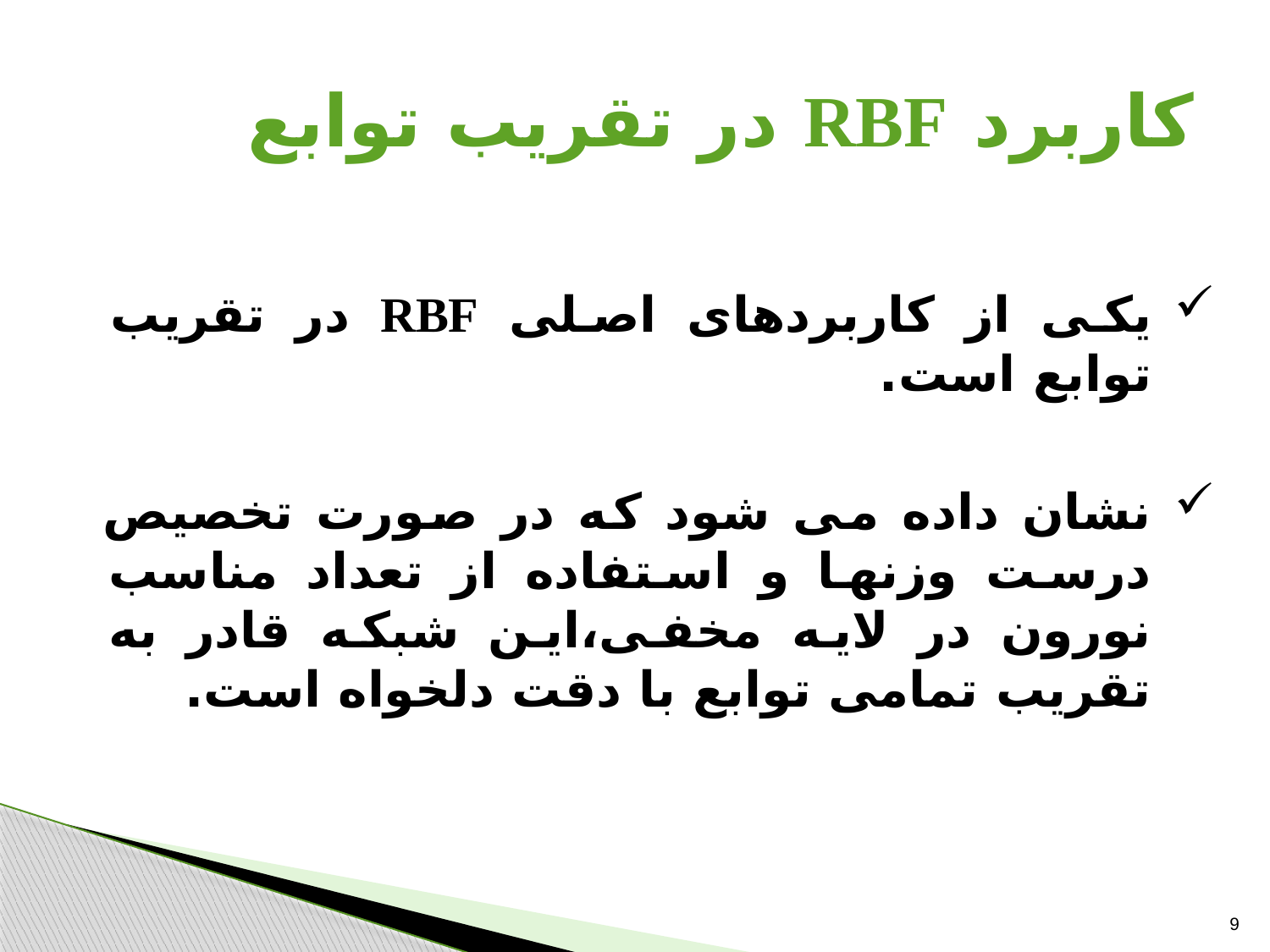

# کاربرد RBF در تقریب توابع

یکی از کاربردهای اصلی RBF در تقریب توابع است.

نشان داده می شود که در صورت تخصیص درست وزنها و استفاده از تعداد مناسب نورون در لایه مخفی،این شبکه قادر به تقریب تمامی توابع با دقت دلخواه است.

9